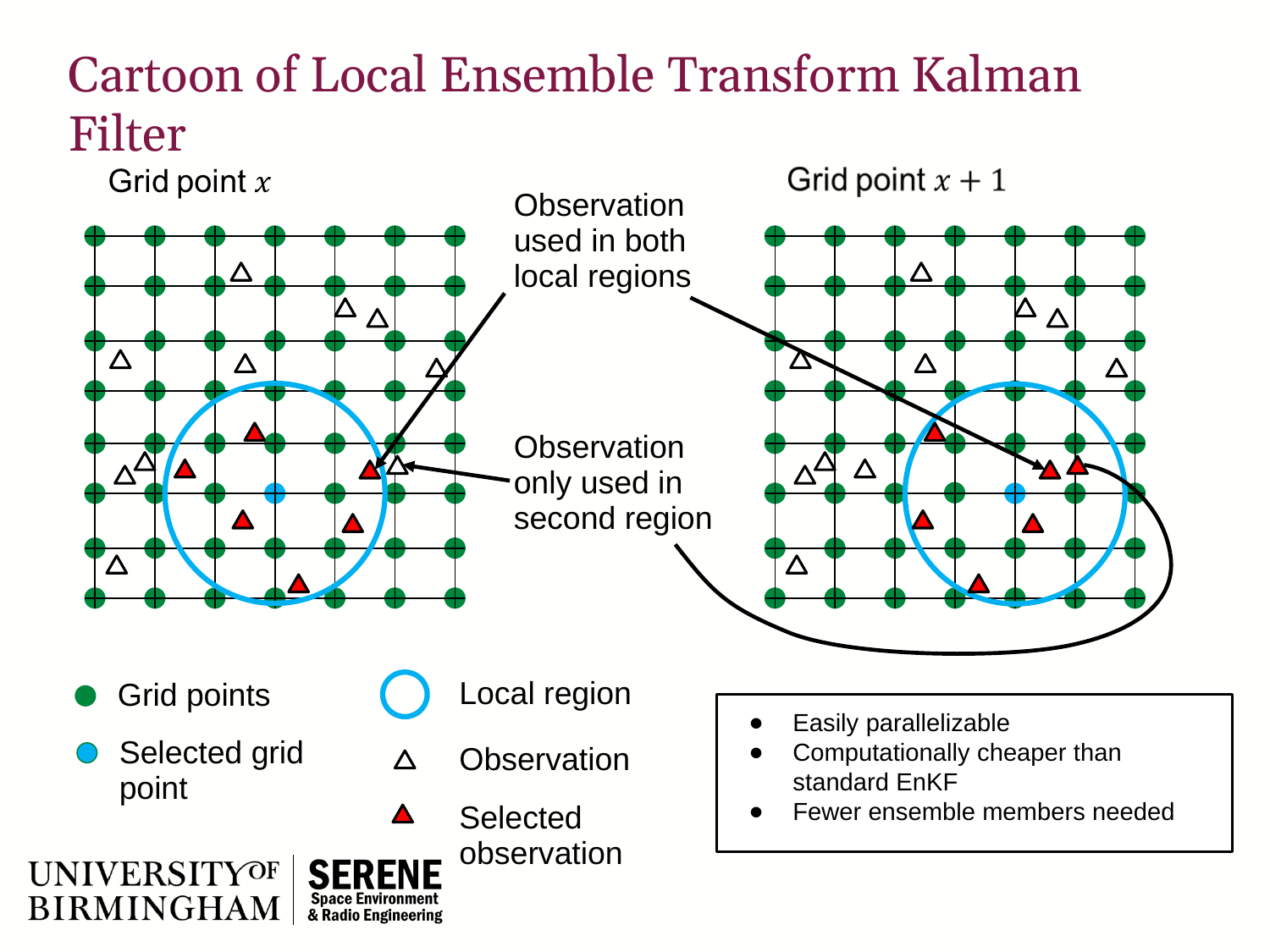

# Cartoon of Local Ensemble Transform Kalman Filter

Observation used in both local regions

Observation only used in second region

Local region
Grid points

Easily parallelizable
Computationally cheaper than standard EnKF
Fewer ensemble members needed
Selected grid point
Observation
Note: Each observation is used in multiple local regions

Selected observation